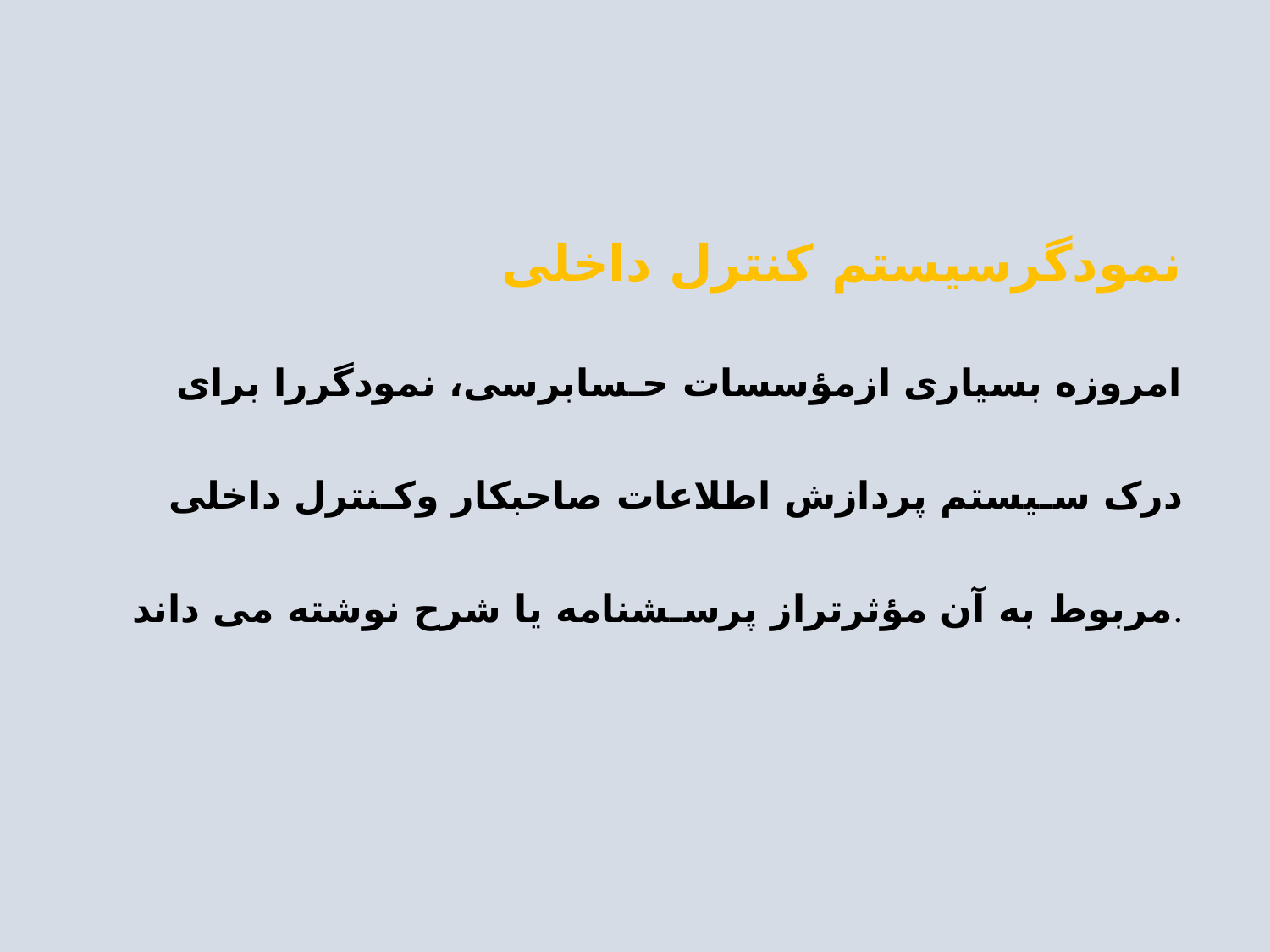

# نمودگرسیستم کنترل داخلی امروزه بسیاری ازمؤسسات حـسابرسی، نمودگررا برای درک سـیستم پردازش اطلاعات صاحبکار وکـنترل داخلی مربوط به آن مؤثرتراز پرسـشنامه یا شرح نوشته می داند.